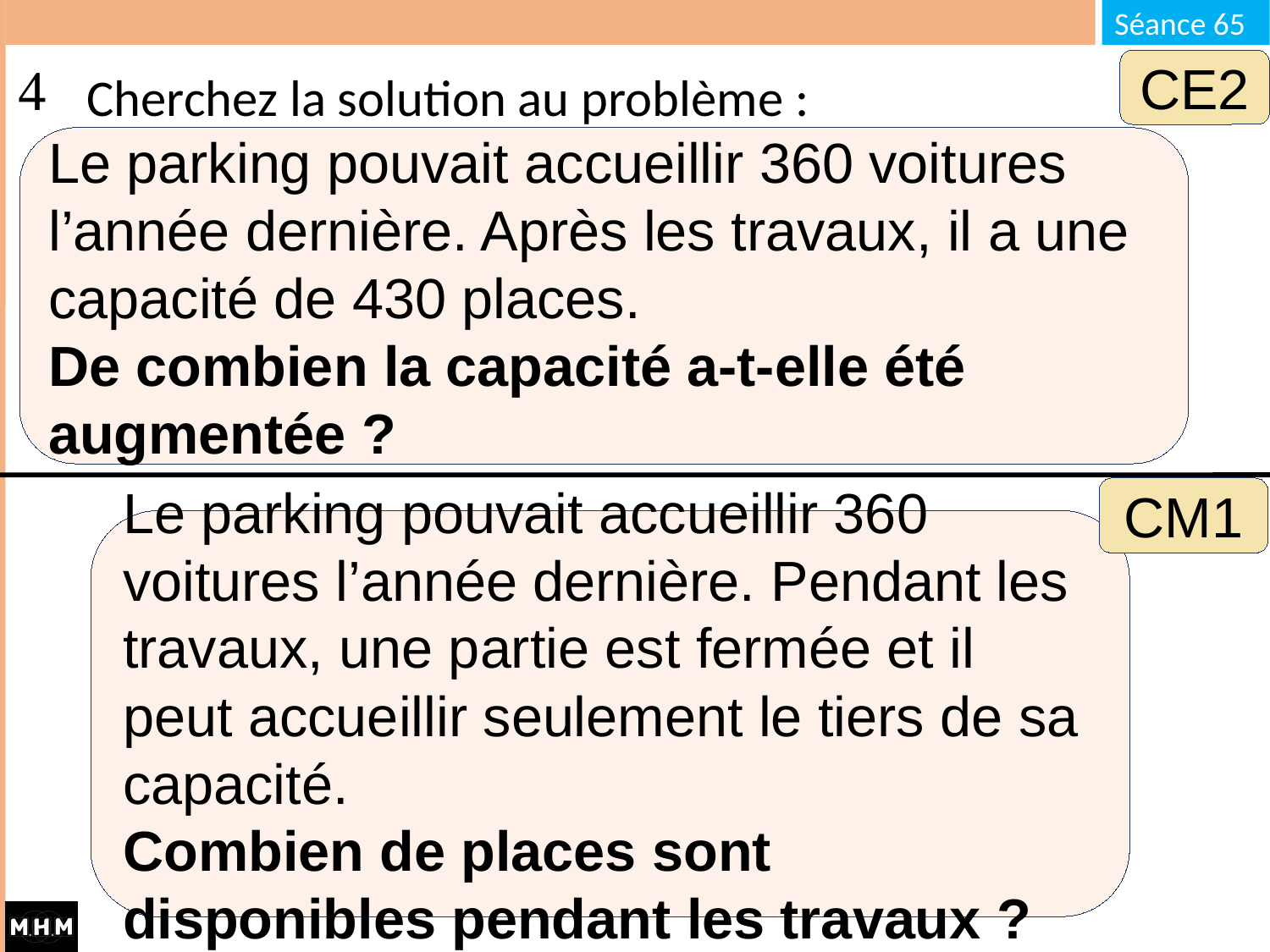

# Cherchez la solution au problème :
CE2
Le parking pouvait accueillir 360 voitures l’année dernière. Après les travaux, il a une capacité de 430 places.
De combien la capacité a-t-elle été augmentée ?

CM1
Le parking pouvait accueillir 360 voitures l’année dernière. Pendant les travaux, une partie est fermée et il peut accueillir seulement le tiers de sa capacité.
Combien de places sont disponibles pendant les travaux ?